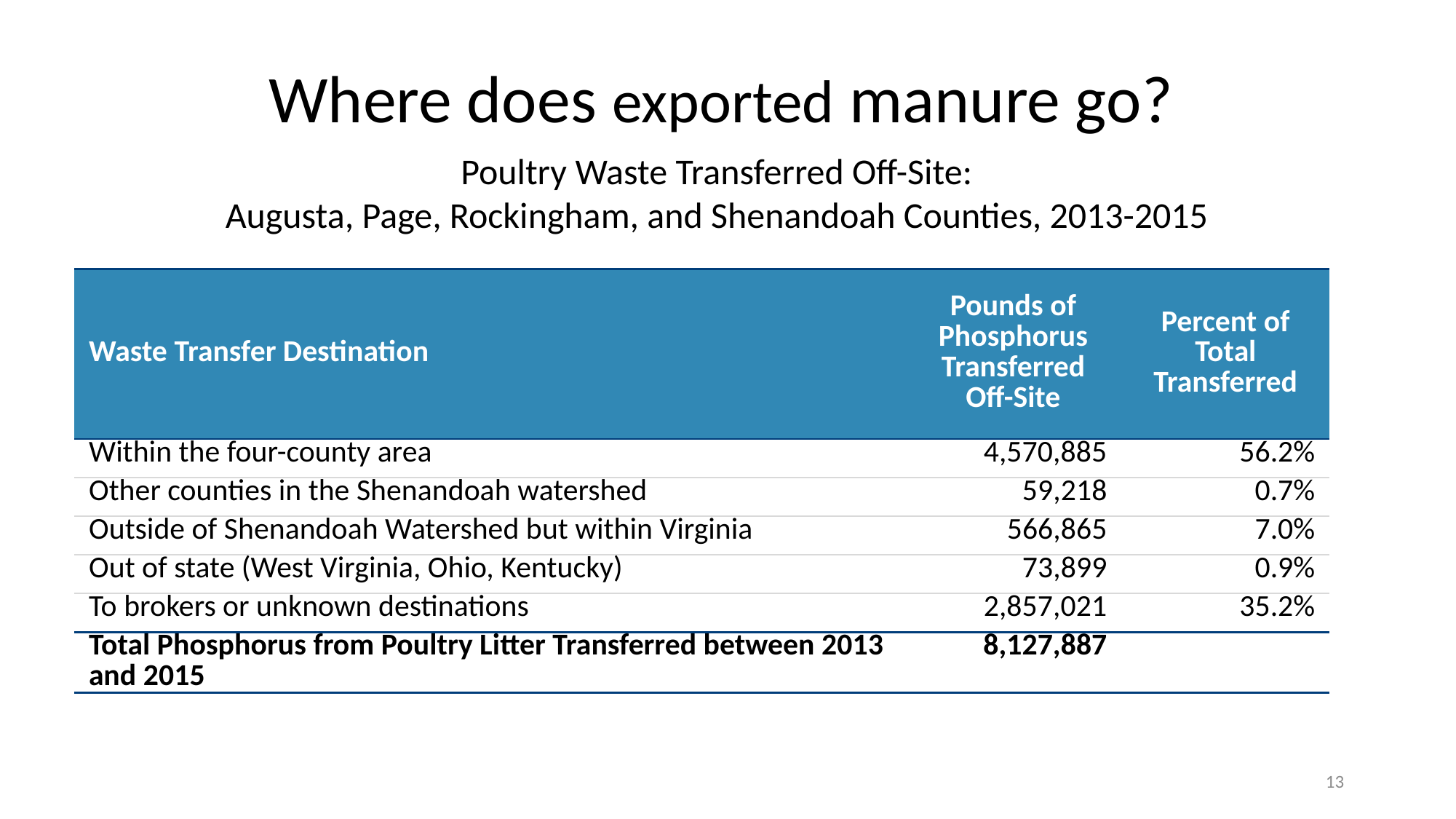

# Where does exported manure go?
Poultry Waste Transferred Off-Site:
Augusta, Page, Rockingham, and Shenandoah Counties, 2013-2015
| Waste Transfer Destination | Pounds of Phosphorus Transferred Off-Site | Percent of Total Transferred |
| --- | --- | --- |
| Within the four-county area | 4,570,885 | 56.2% |
| Other counties in the Shenandoah watershed | 59,218 | 0.7% |
| Outside of Shenandoah Watershed but within Virginia | 566,865 | 7.0% |
| Out of state (West Virginia, Ohio, Kentucky) | 73,899 | 0.9% |
| To brokers or unknown destinations | 2,857,021 | 35.2% |
| Total Phosphorus from Poultry Litter Transferred between 2013 and 2015 | 8,127,887 |  |
13